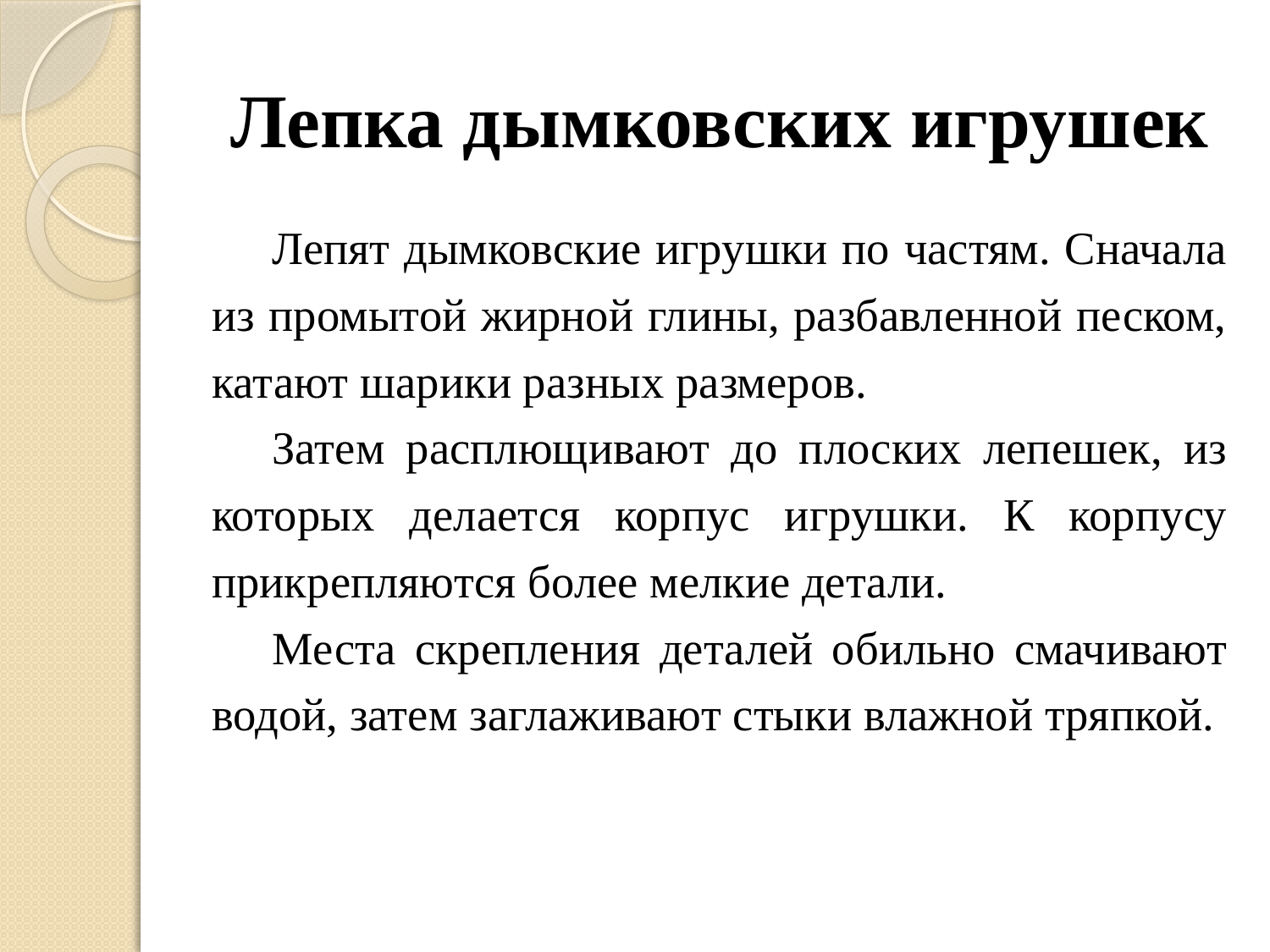

# Лепка дымковских игрушек
Лепят дымковские игрушки по частям. Сначала из промытой жирной глины, разбавленной песком, катают шарики разных размеров.
Затем расплющивают до плоских лепешек, из которых делается корпус игрушки. К корпусу прикрепляются более мелкие детали.
Места скрепления деталей обильно смачивают водой, затем заглаживают стыки влажной тряпкой.